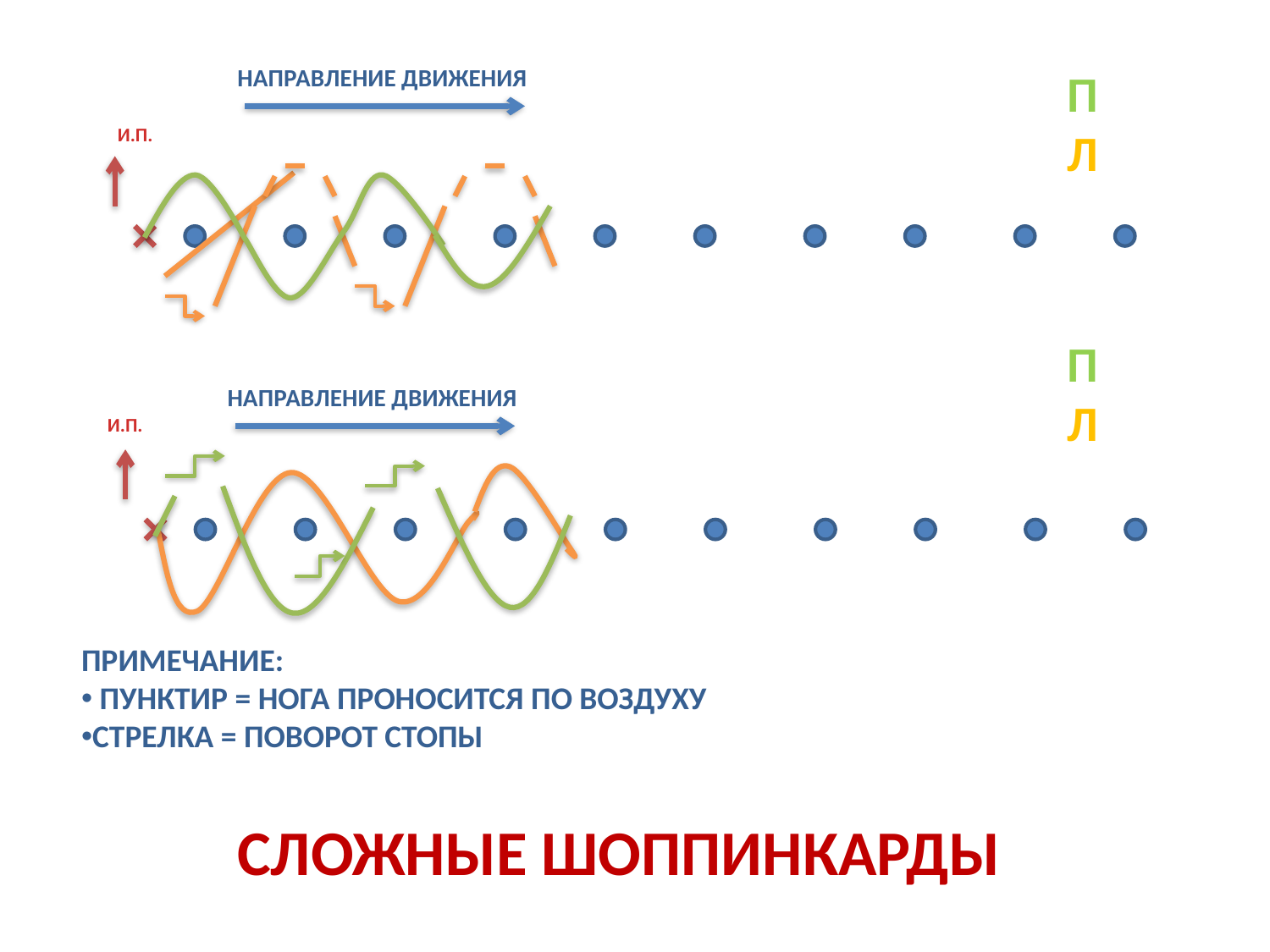

НАПРАВЛЕНИЕ ДВИЖЕНИЯ
П
Л
И.П.

П
Л
НАПРАВЛЕНИЕ ДВИЖЕНИЯ
И.П.

ПРИМЕЧАНИЕ:
 ПУНКТИР = НОГА ПРОНОСИТСЯ ПО ВОЗДУХУ
СТРЕЛКА = ПОВОРОТ СТОПЫ
СЛОЖНЫЕ ШОППИНКАРДЫ